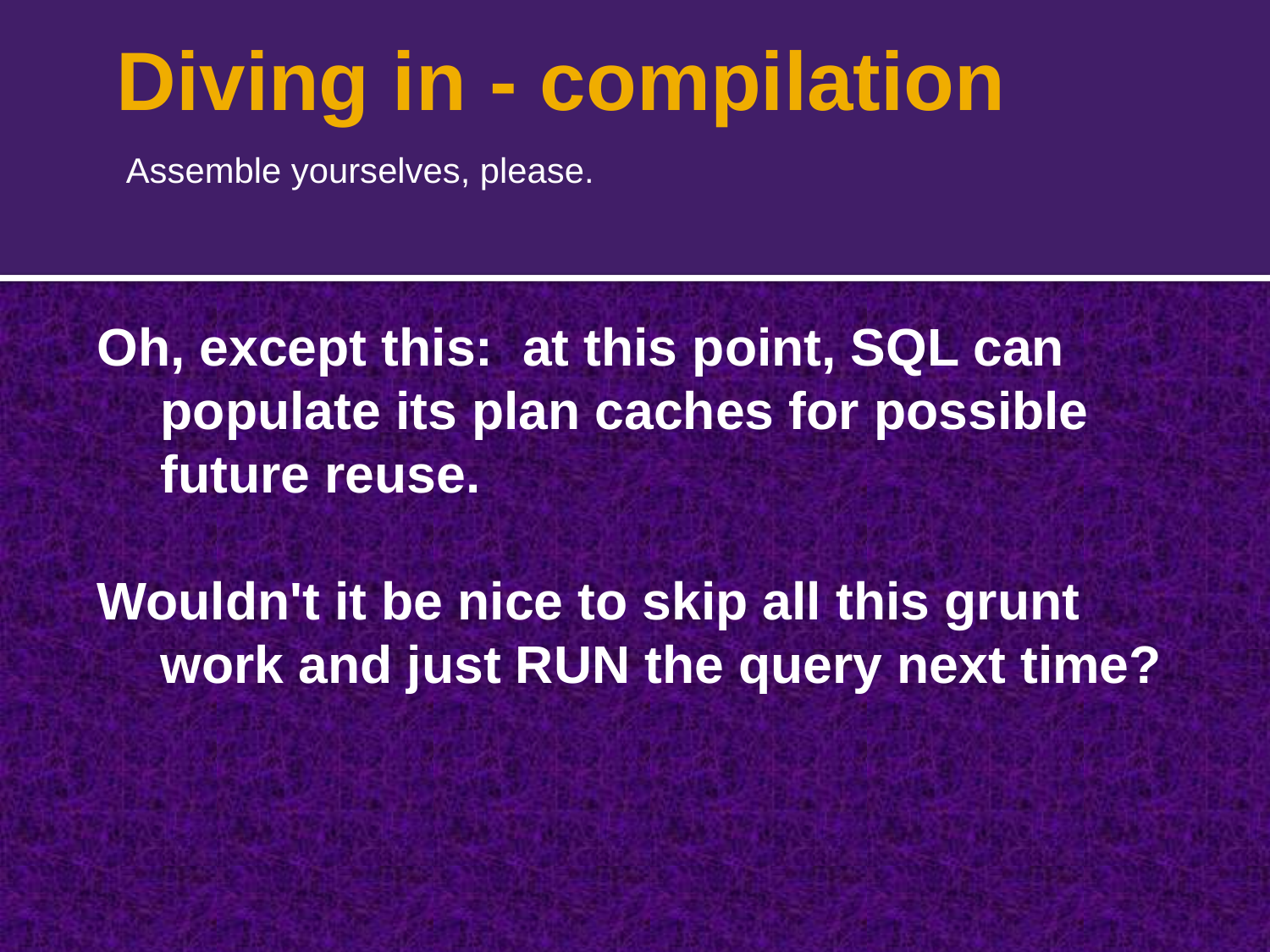

# Diving in - compilation
Assemble yourselves, please.
Oh, except this:  at this point, SQL can populate its plan caches for possible future reuse.

Wouldn't it be nice to skip all this grunt work and just RUN the query next time?